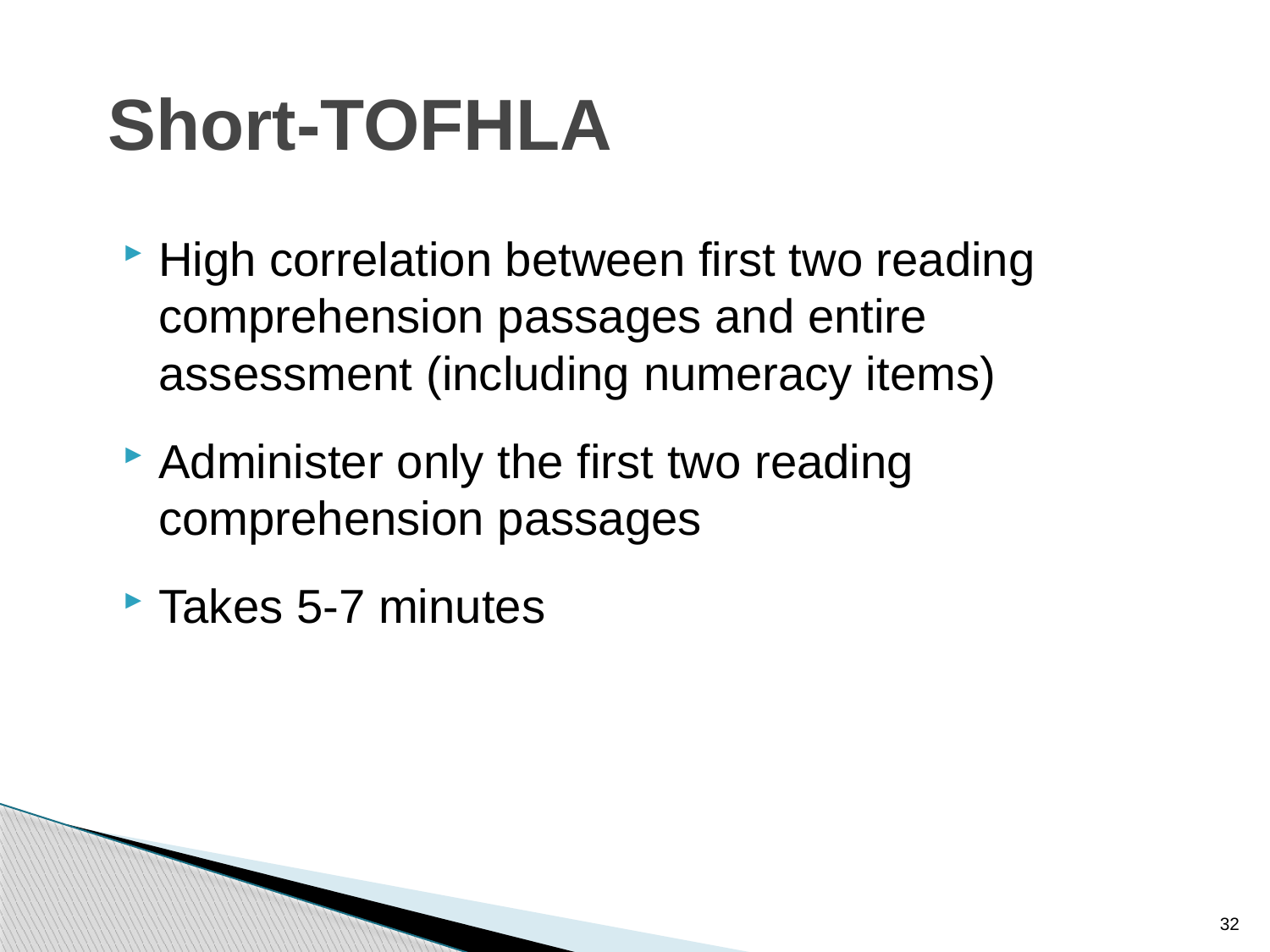

# Short-TOFHLA
High correlation between first two reading comprehension passages and entire assessment (including numeracy items)

Administer only the first two reading comprehension passages

Takes 5-7 minutes
32